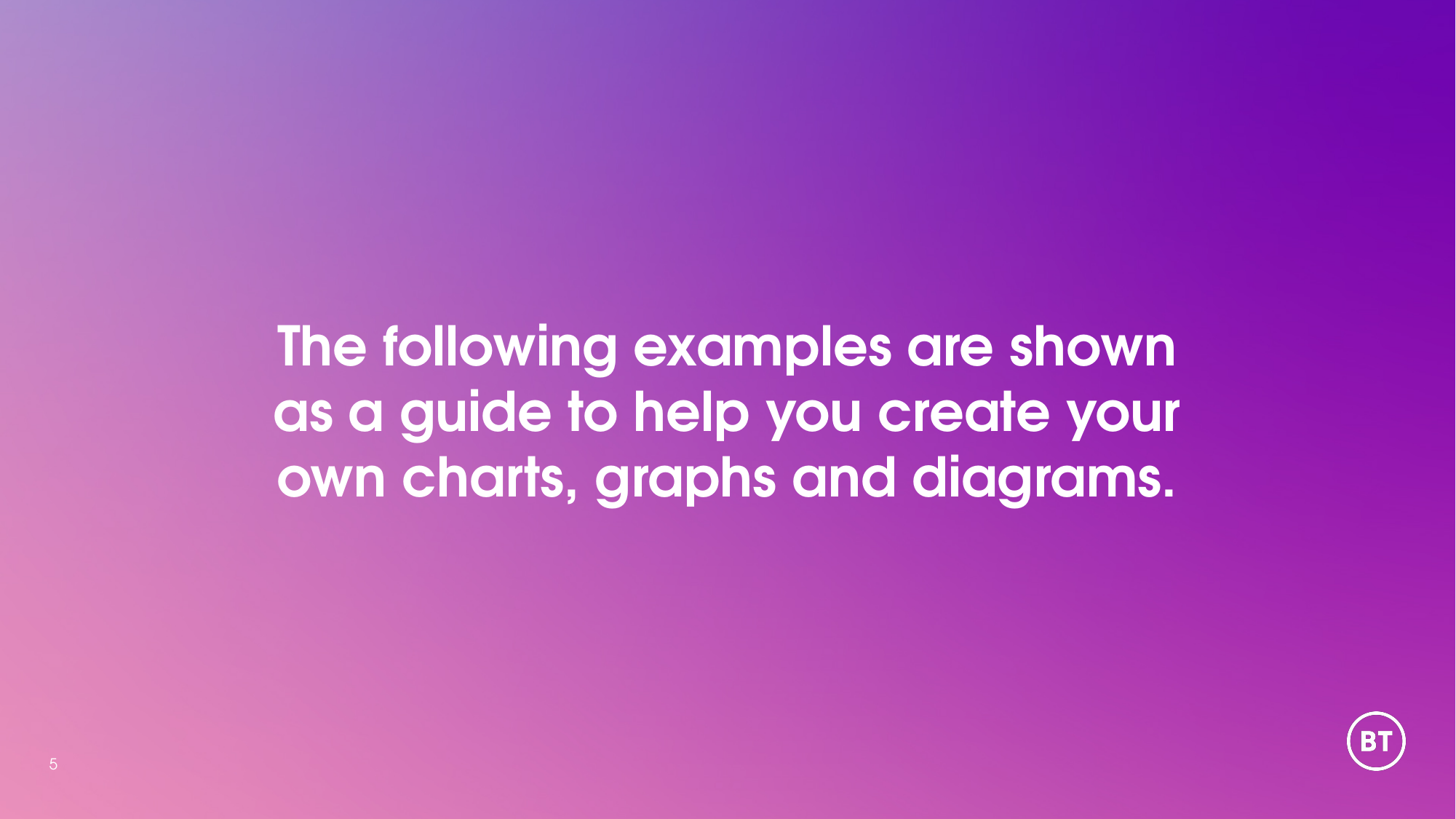

# The following examples are shown as a guide to help you create your own charts, graphs and diagrams.